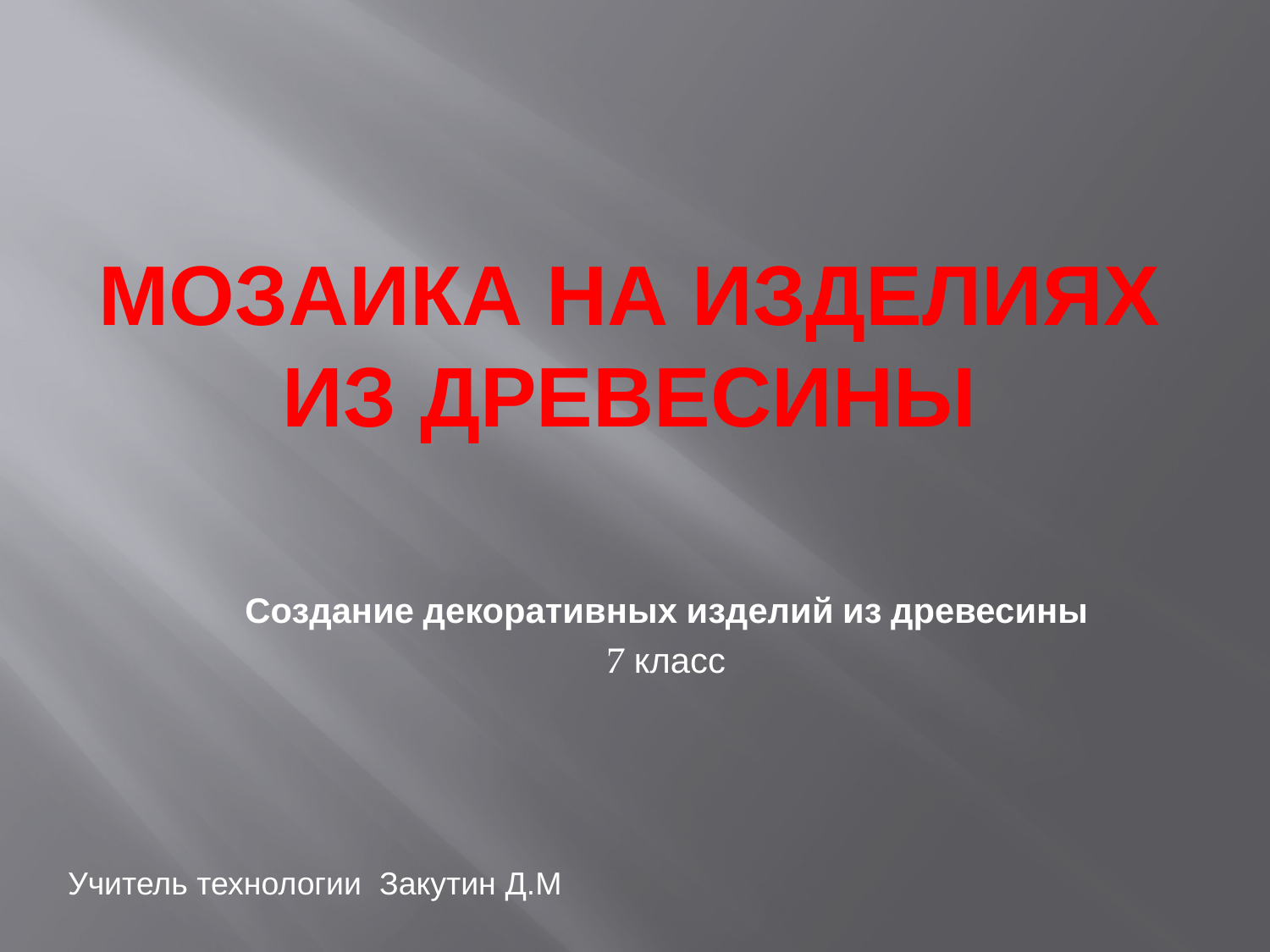

# Мозаика на изделиях из древесины
Создание декоративных изделий из древесины
7 класс
Учитель технологии  Закутин Д.М